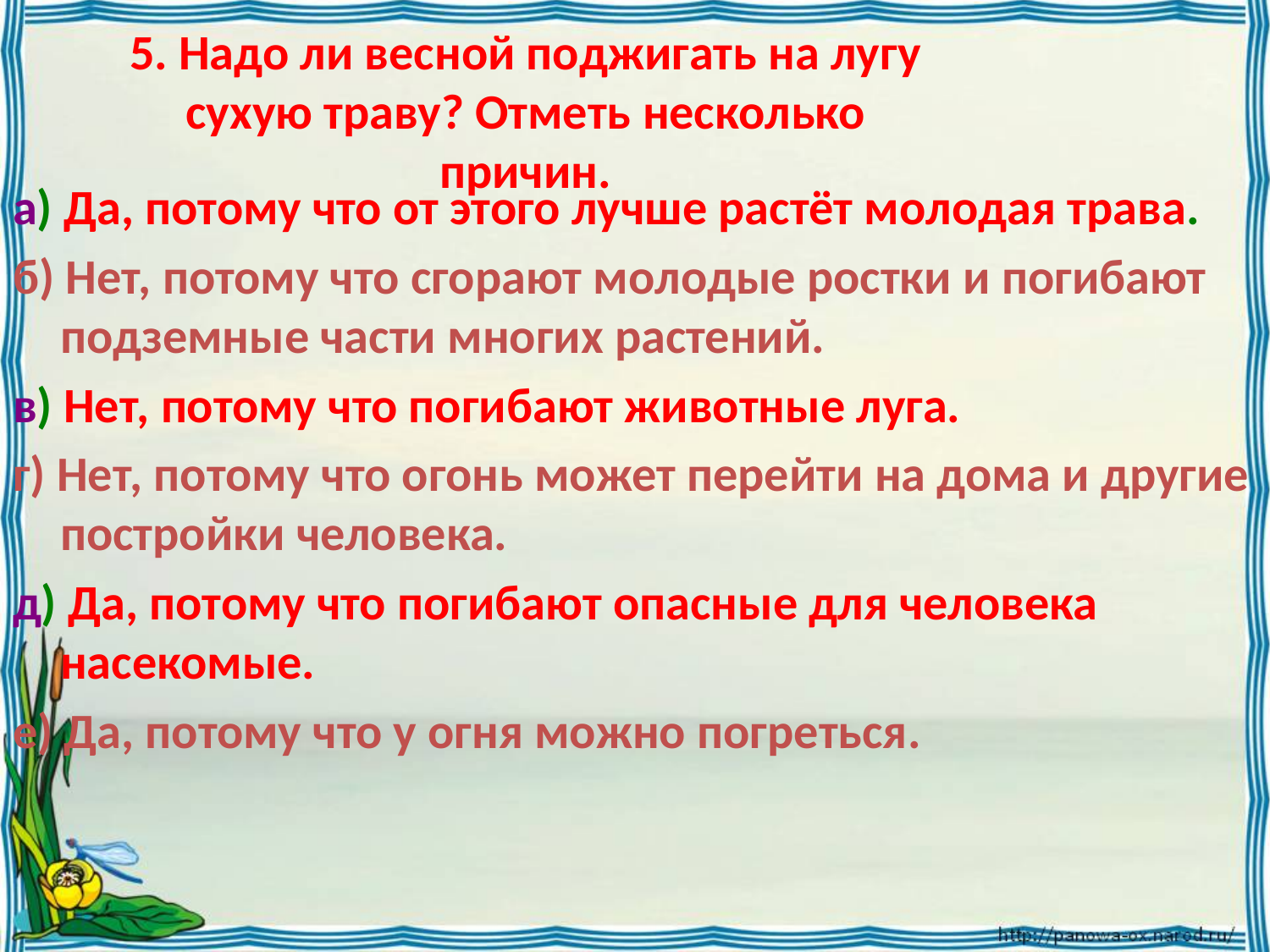

# 5. Надо ли весной поджигать на лугу сухую траву? Отметь несколько причин.
а) Да, потому что от этого лучше растёт молодая трава.
б) Нет, потому что сгорают молодые ростки и погибают подземные части многих растений.
в) Нет, потому что погибают животные луга.
г) Нет, потому что огонь может перейти на дома и другие постройки человека.
д) Да, потому что погибают опасные для человека насекомые.
е) Да, потому что у огня можно погреться.